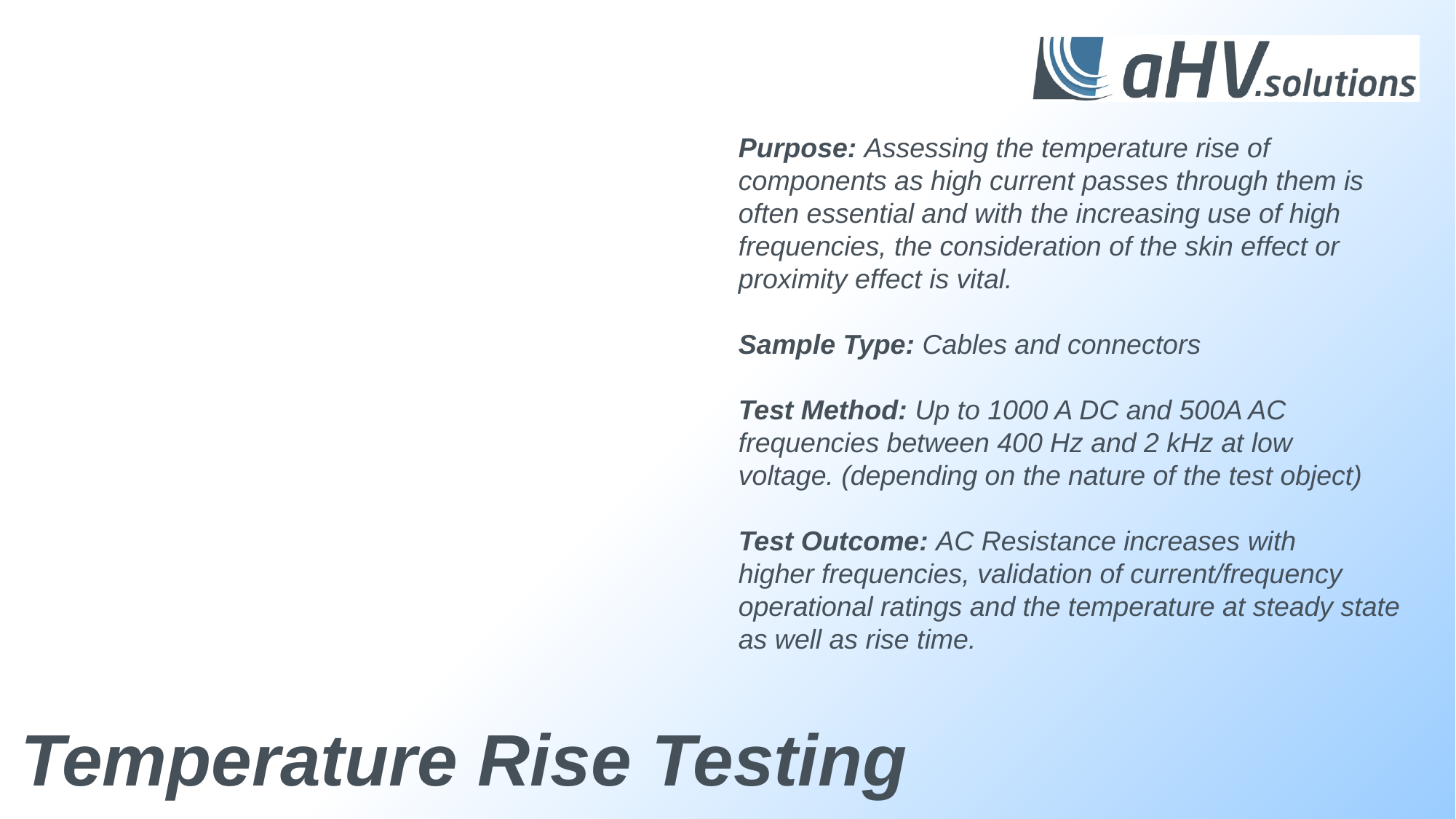

Purpose: Assessing the temperature rise of components as high current passes through them is often essential and with the increasing use of high frequencies, the consideration of the skin effect or proximity effect is vital.

Sample Type: Cables and connectors

Test Method: Up to 1000 A DC and 500A AC frequencies between 400 Hz and 2 kHz at low voltage. (depending on the nature of the test object)

Test Outcome: AC Resistance increases with higher frequencies, validation of current/frequency operational ratings and the temperature at steady state as well as rise time.
Temperature Rise Testing